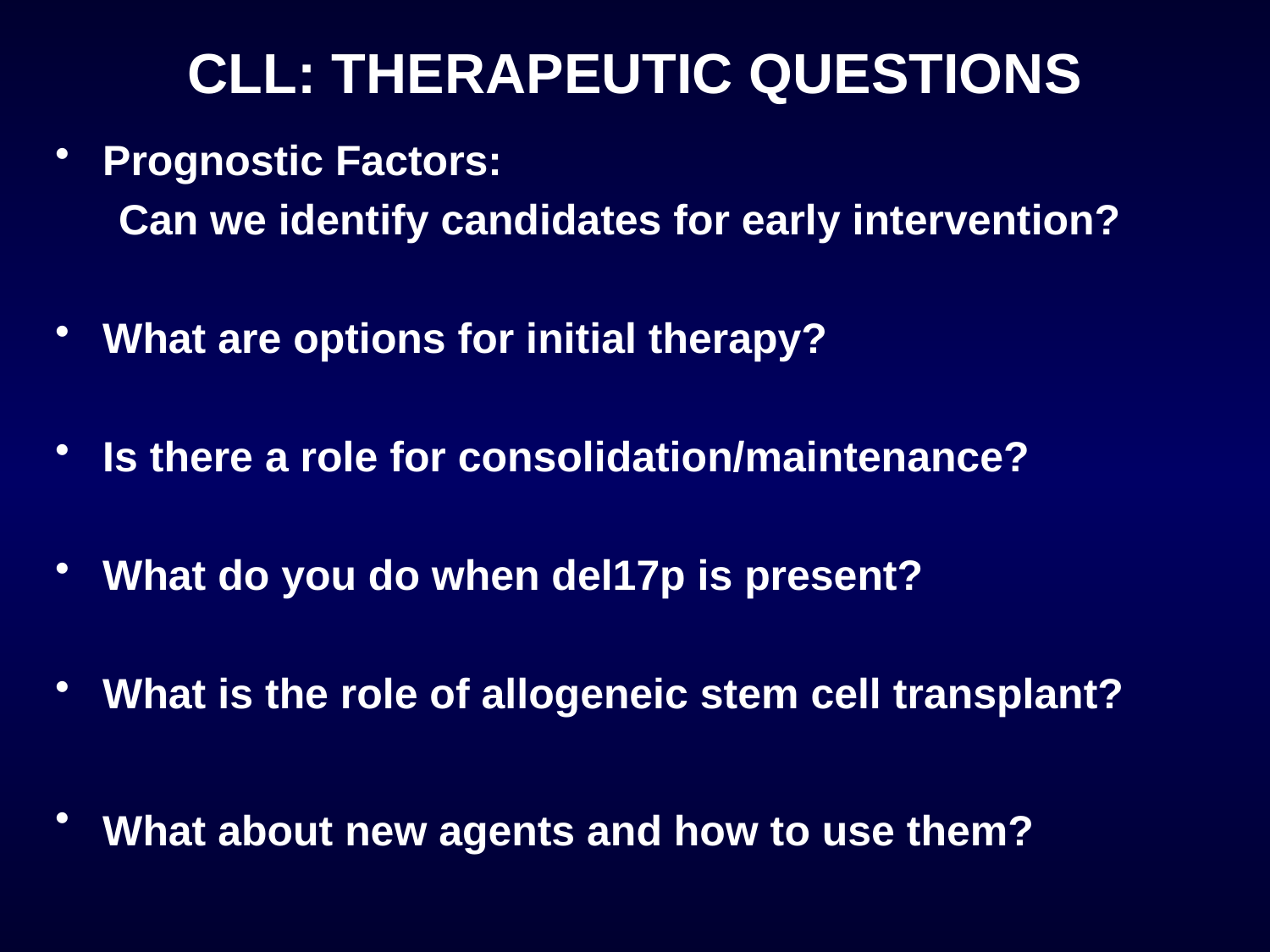

# CLL: THERAPEUTIC QUESTIONS
Prognostic Factors:
Can we identify candidates for early intervention?

What are options for initial therapy?

Is there a role for consolidation/maintenance?

What do you do when del17p is present?

What is the role of allogeneic stem cell transplant?

What about new agents and how to use them?